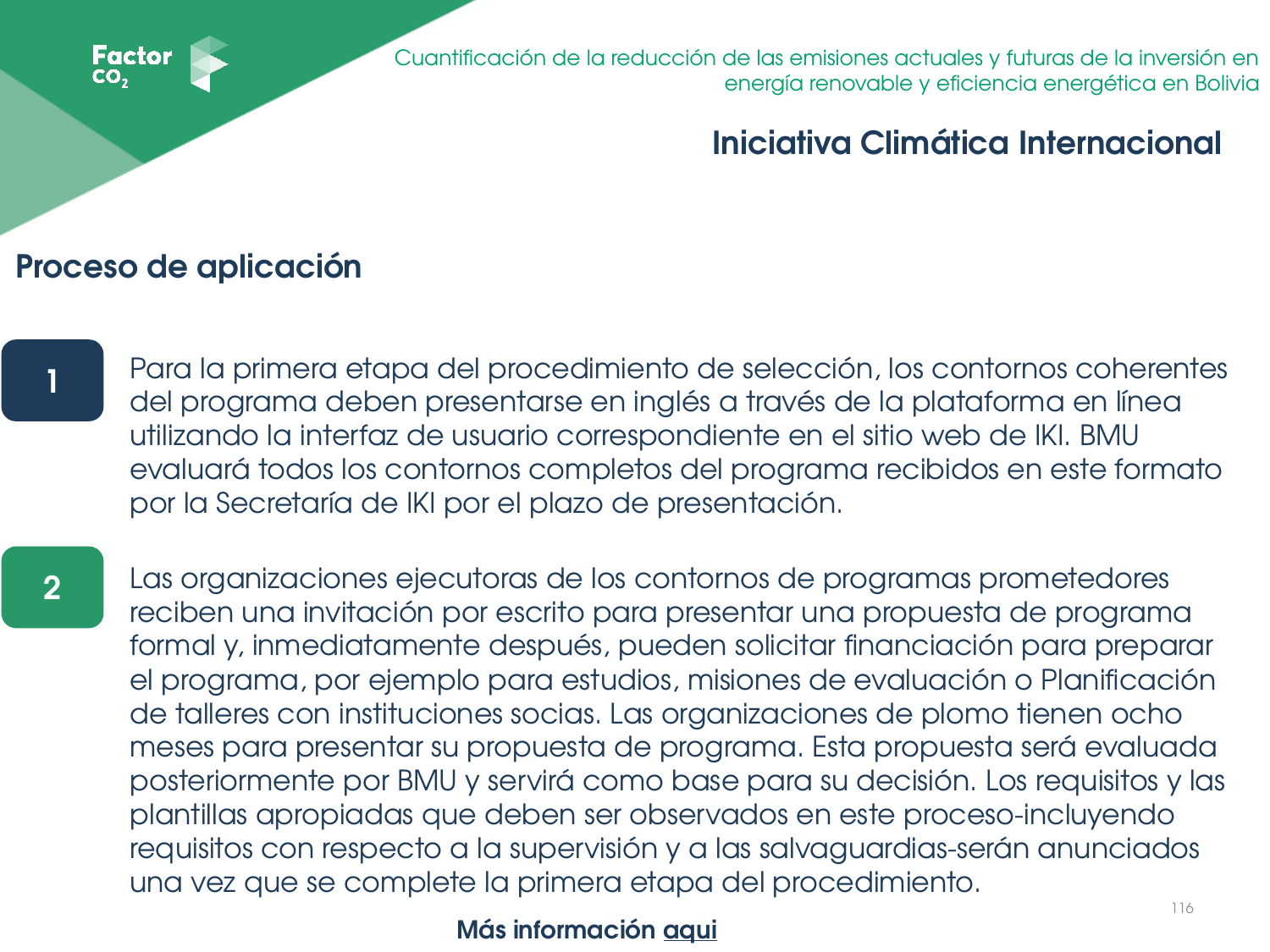

Iniciativa Climática Internacional
Proceso de aplicación
1
Para la primera etapa del procedimiento de selección, los contornos coherentes del programa deben presentarse en inglés a través de la plataforma en línea utilizando la interfaz de usuario correspondiente en el sitio web de IKI. BMU evaluará todos los contornos completos del programa recibidos en este formato por la Secretaría de IKI por el plazo de presentación.
2
Las organizaciones ejecutoras de los contornos de programas prometedores reciben una invitación por escrito para presentar una propuesta de programa formal y, inmediatamente después, pueden solicitar financiación para preparar el programa, por ejemplo para estudios, misiones de evaluación o Planificación de talleres con instituciones socias. Las organizaciones de plomo tienen ocho meses para presentar su propuesta de programa. Esta propuesta será evaluada posteriormente por BMU y servirá como base para su decisión. Los requisitos y las plantillas apropiadas que deben ser observados en este proceso-incluyendo requisitos con respecto a la supervisión y a las salvaguardias-serán anunciados una vez que se complete la primera etapa del procedimiento.
116
Más información aqui